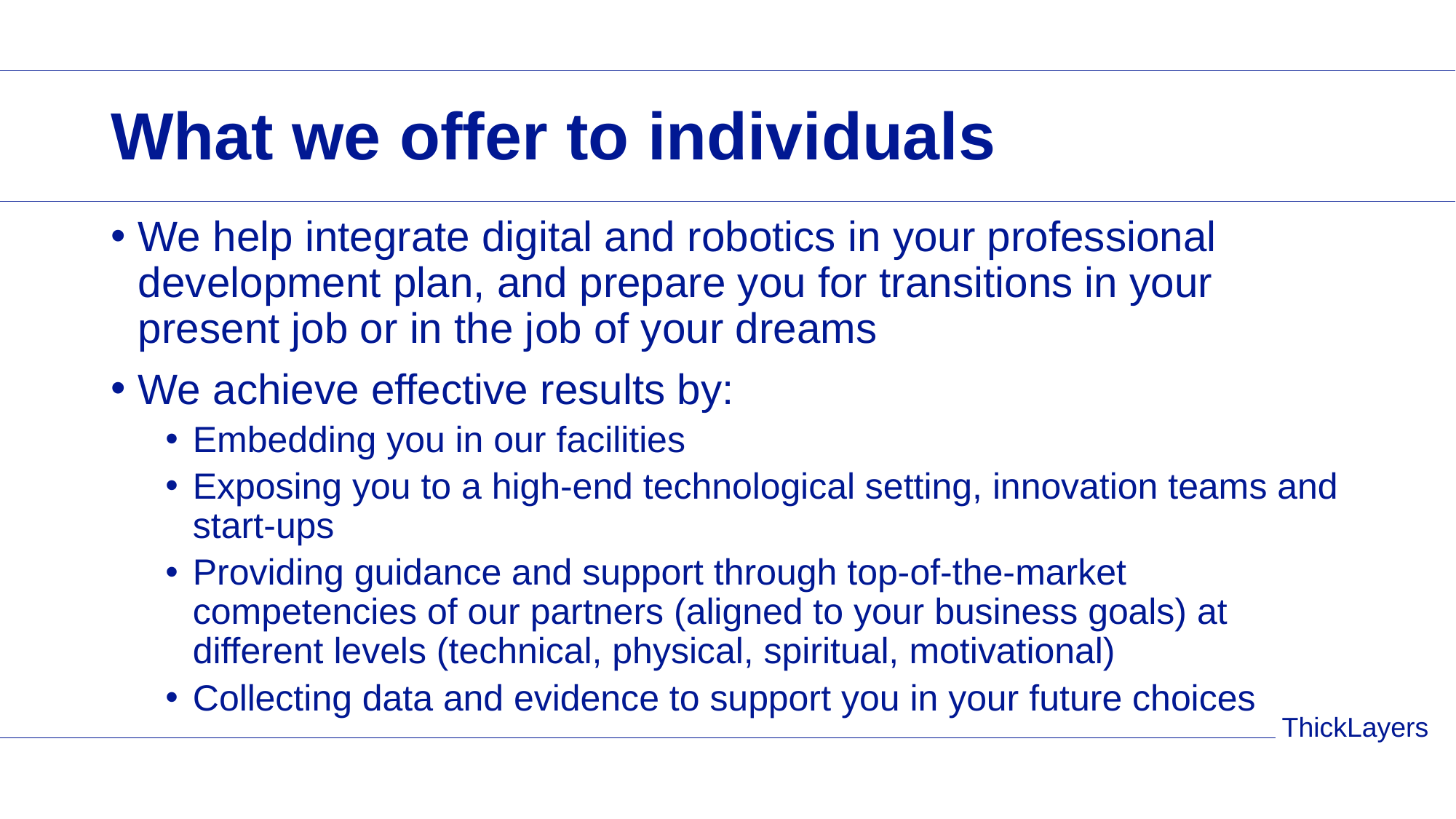

# What we offer to individuals
We help integrate digital and robotics in your professional development plan, and prepare you for transitions in your present job or in the job of your dreams
We achieve effective results by:
Embedding you in our facilities
Exposing you to a high-end technological setting, innovation teams and start-ups
Providing guidance and support through top-of-the-market competencies of our partners (aligned to your business goals) at different levels (technical, physical, spiritual, motivational)
Collecting data and evidence to support you in your future choices